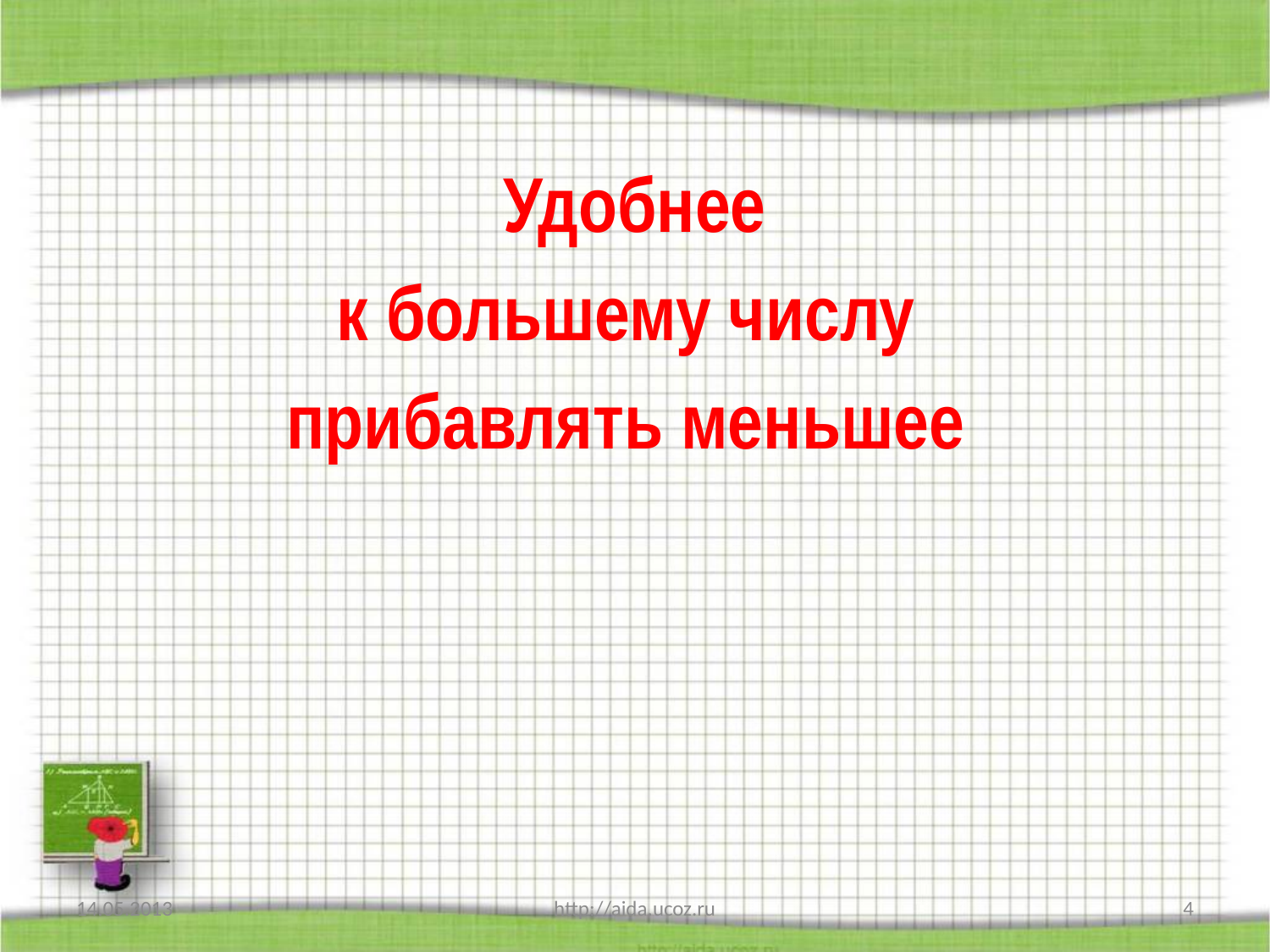

#

Удобнее
к большему числу
прибавлять меньшее
14.05.2013
http://aida.ucoz.ru
4